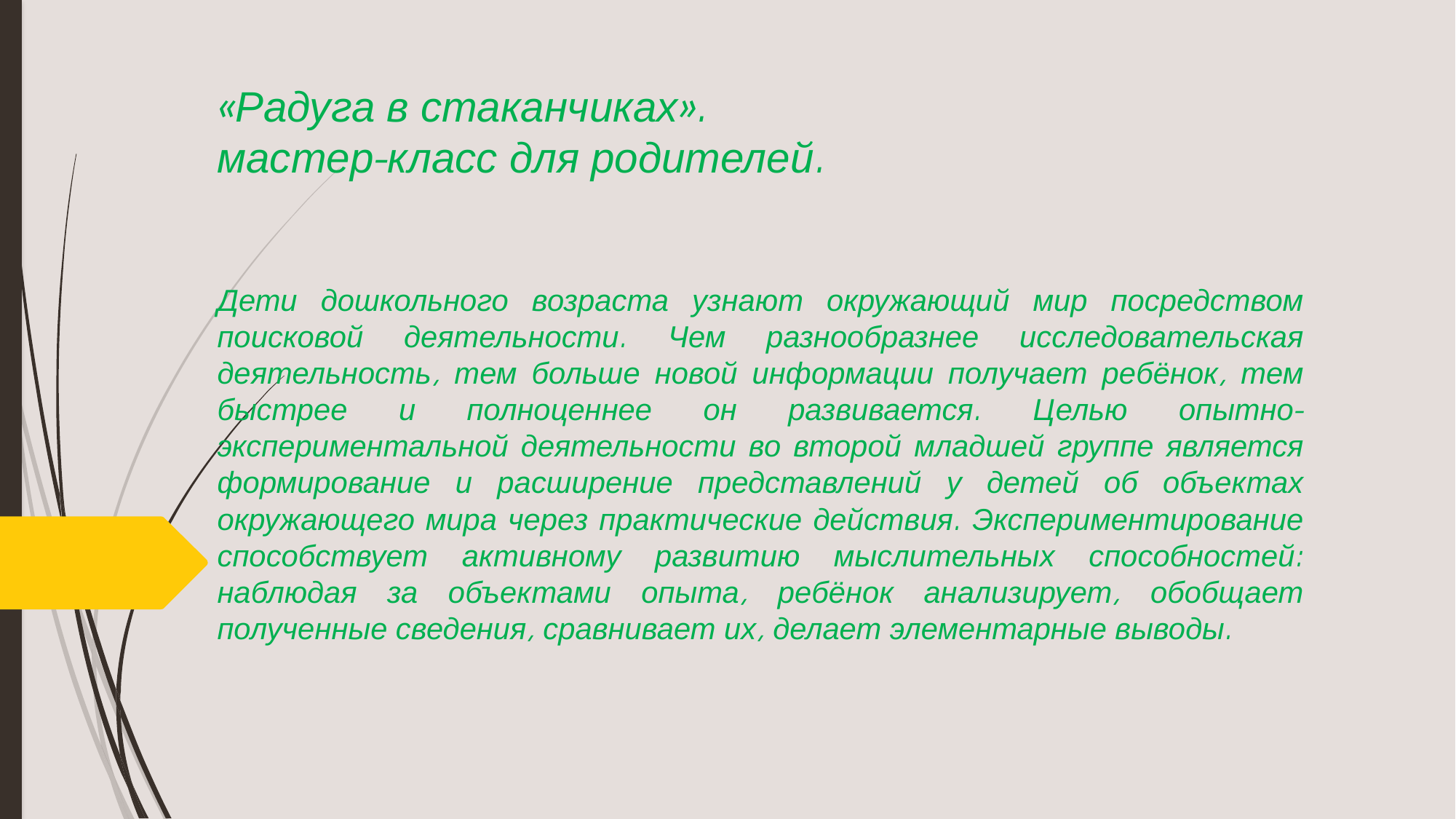

# «Радуга в стаканчиках». мастер-класс для родителей.
Дети дошкольного возраста узнают окружающий мир посредством поисковой деятельности. Чем разнообразнее исследовательская деятельность, тем больше новой информации получает ребёнок, тем быстрее и полноценнее он развивается. Целью опытно-экспериментальной деятельности во второй младшей группе является формирование и расширение представлений у детей об объектах окружающего мира через практические действия. Экспериментирование способствует активному развитию мыслительных способностей: наблюдая за объектами опыта, ребёнок анализирует, обобщает полученные сведения, сравнивает их, делает элементарные выводы.